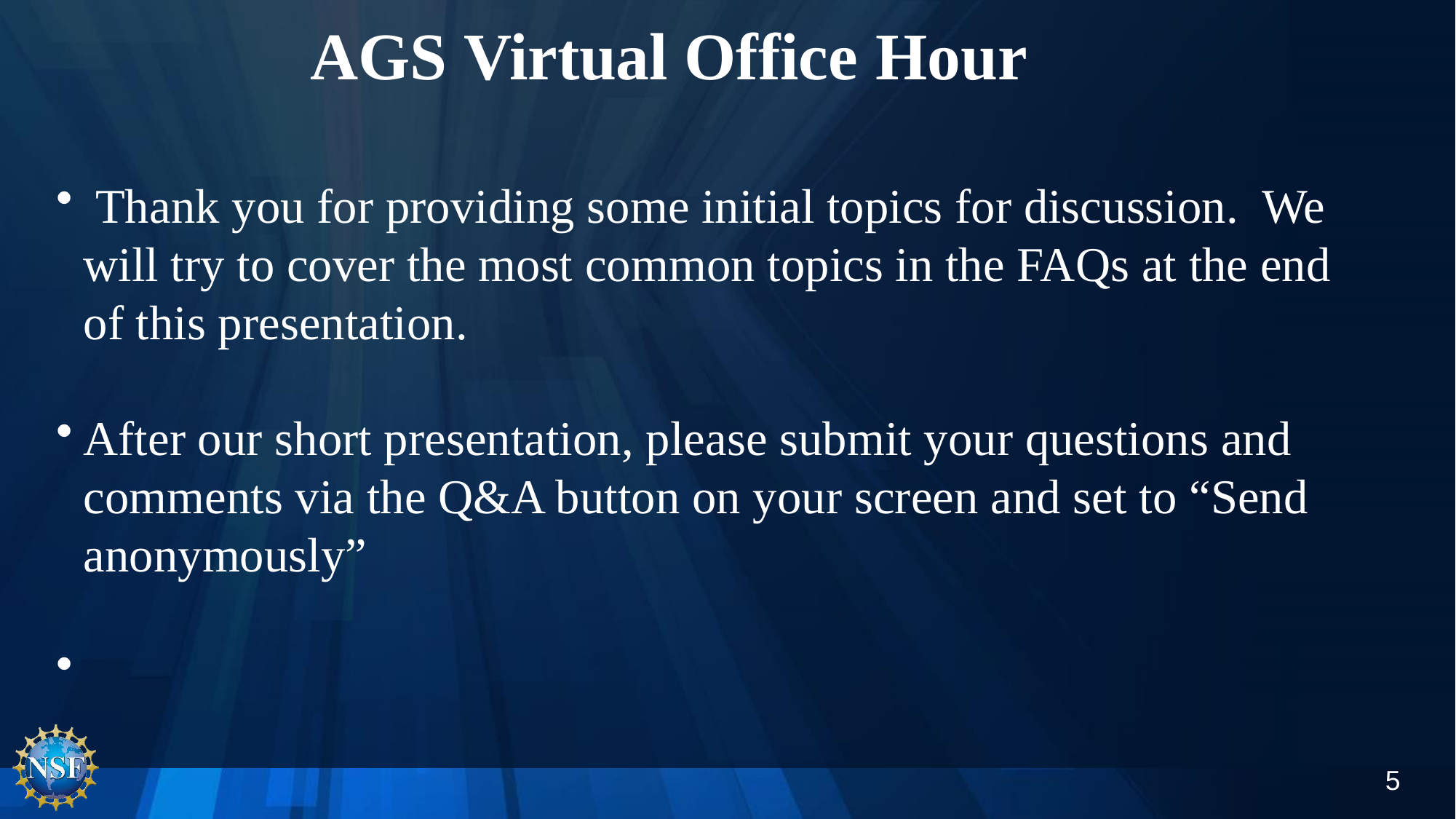

# AGS Virtual Office Hour
 Thank you for providing some initial topics for discussion.  We will try to cover the most common topics in the FAQs at the end of this presentation.

After our short presentation, please submit your questions and comments via the Q&A button on your screen and set to “Send anonymously”

5